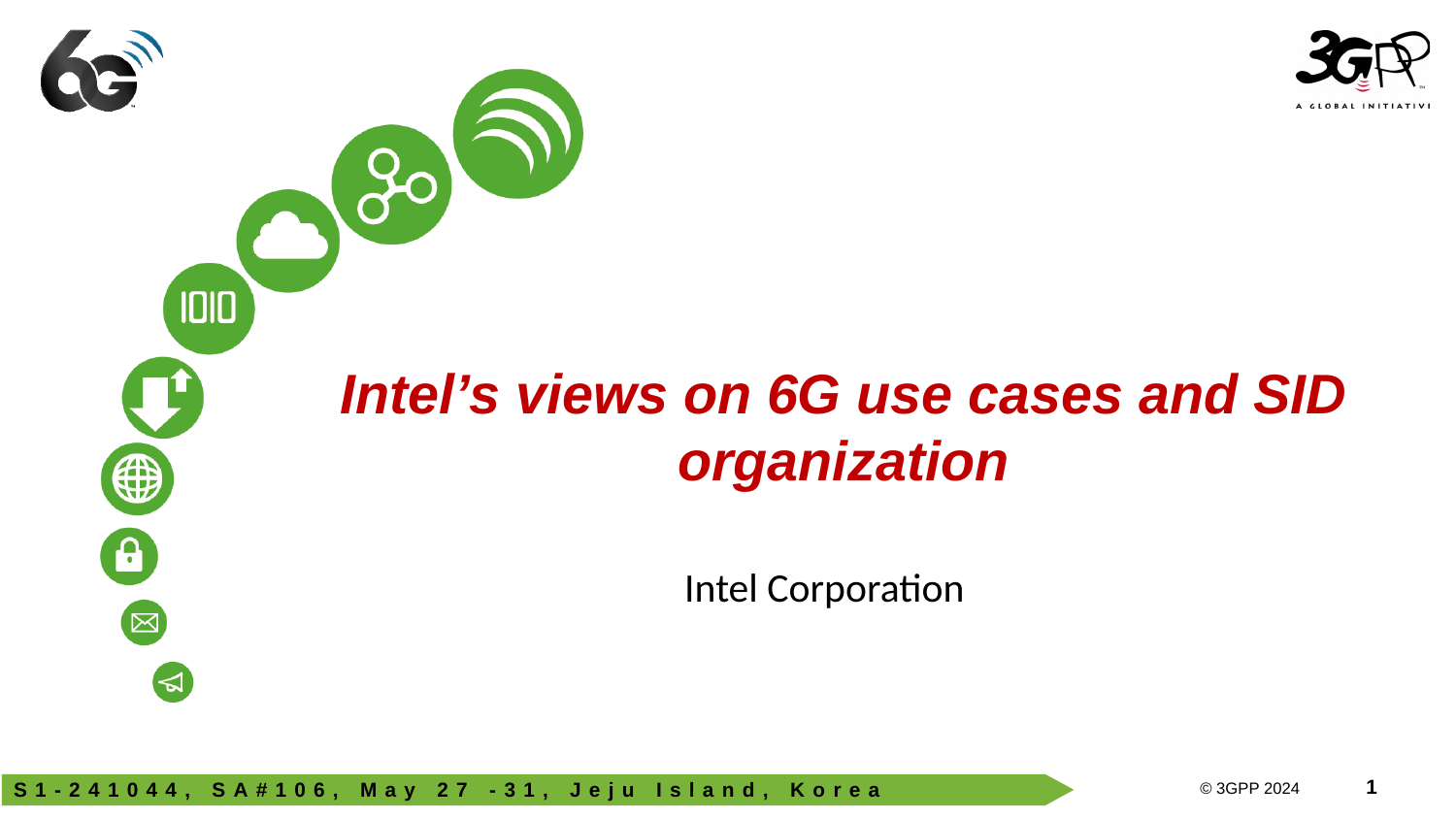

# Intel’s views on 6G use cases and SID organization
Intel Corporation